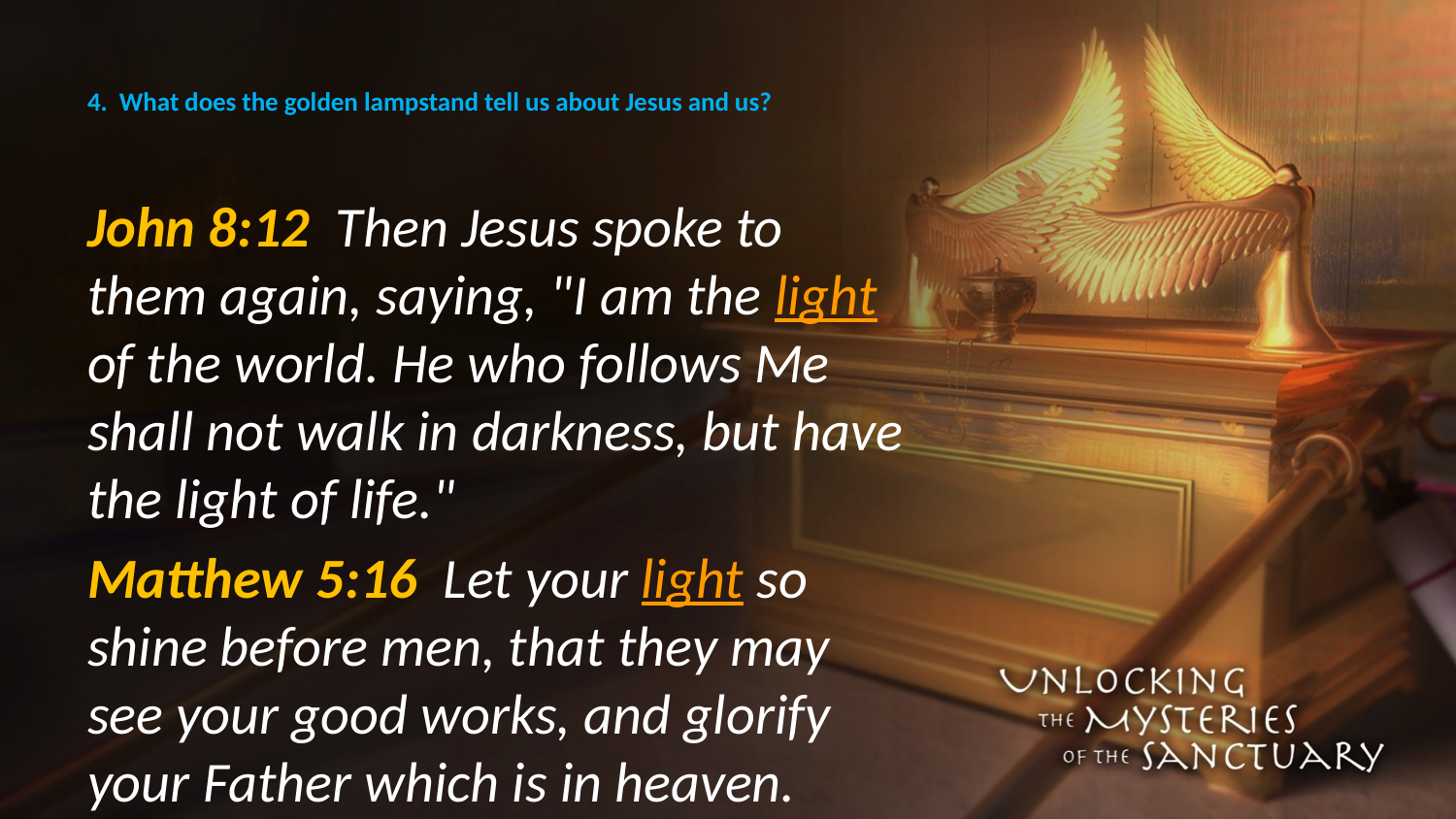

# 4.  What does the golden lampstand tell us about Jesus and us?

John 8:12  Then Jesus spoke to them again, saying, "I am the light of the world. He who follows Me shall not walk in darkness, but have the light of life."
Matthew 5:16  Let your light so shine before men, that they may see your good works, and glorify your Father which is in heaven.